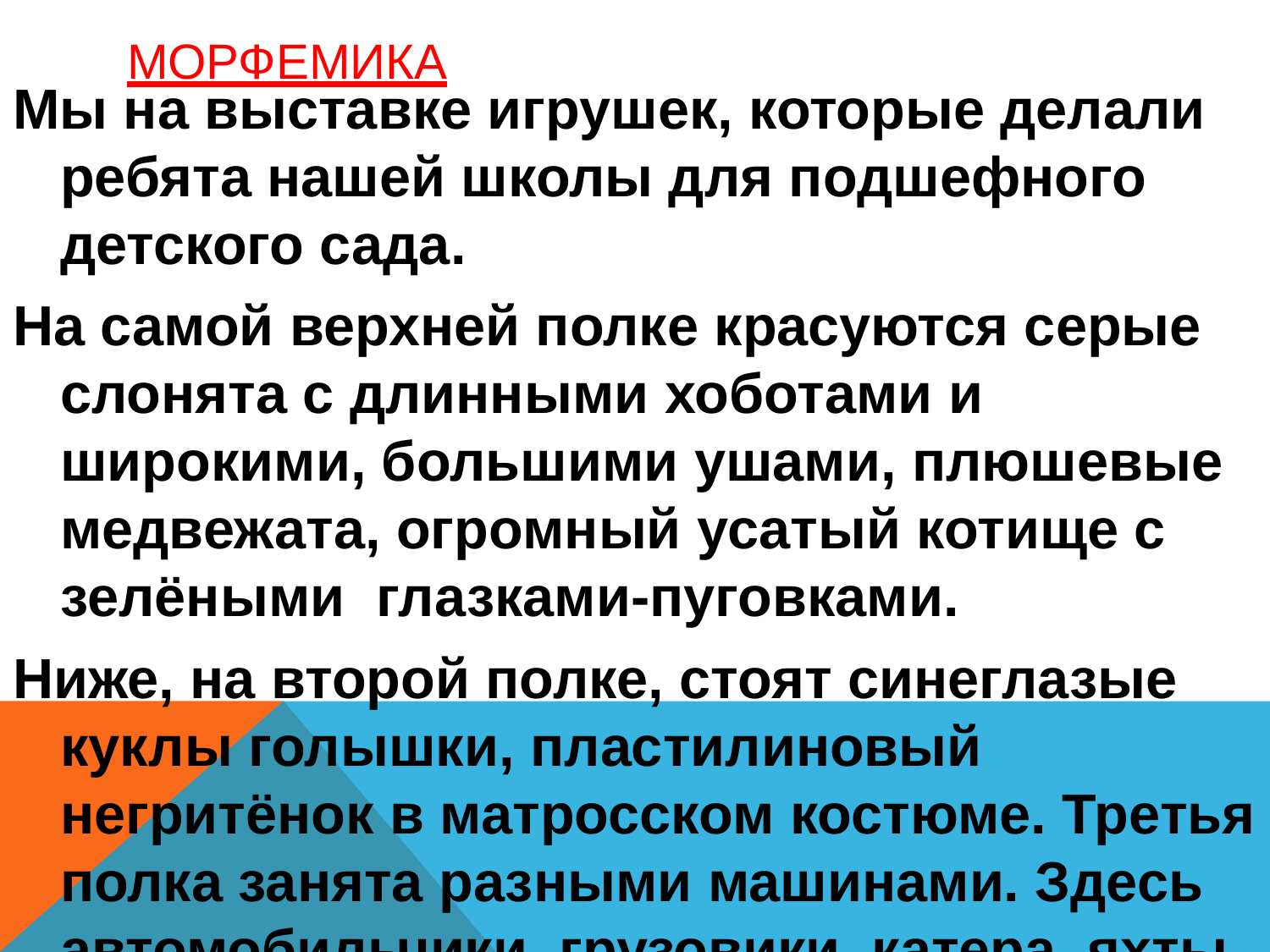

# Морфемика
Мы на выставке игрушек, которые делали ребята нашей школы для подшефного детского сада.
На самой верхней полке красуются серые слонята с длинными хоботами и широкими, большими ушами, плюшевые медвежата, огромный усатый котище с зелёными  глазками-пуговками.
Ниже, на второй полке, стоят синеглазые куклы голышки, пластилиновый негритёнок в матросском костюме. Третья полка занята разными машинами. Здесь автомобильчики, грузовики, катера, яхты, парусники.
Эти детские игрушки сделали умелые руки!